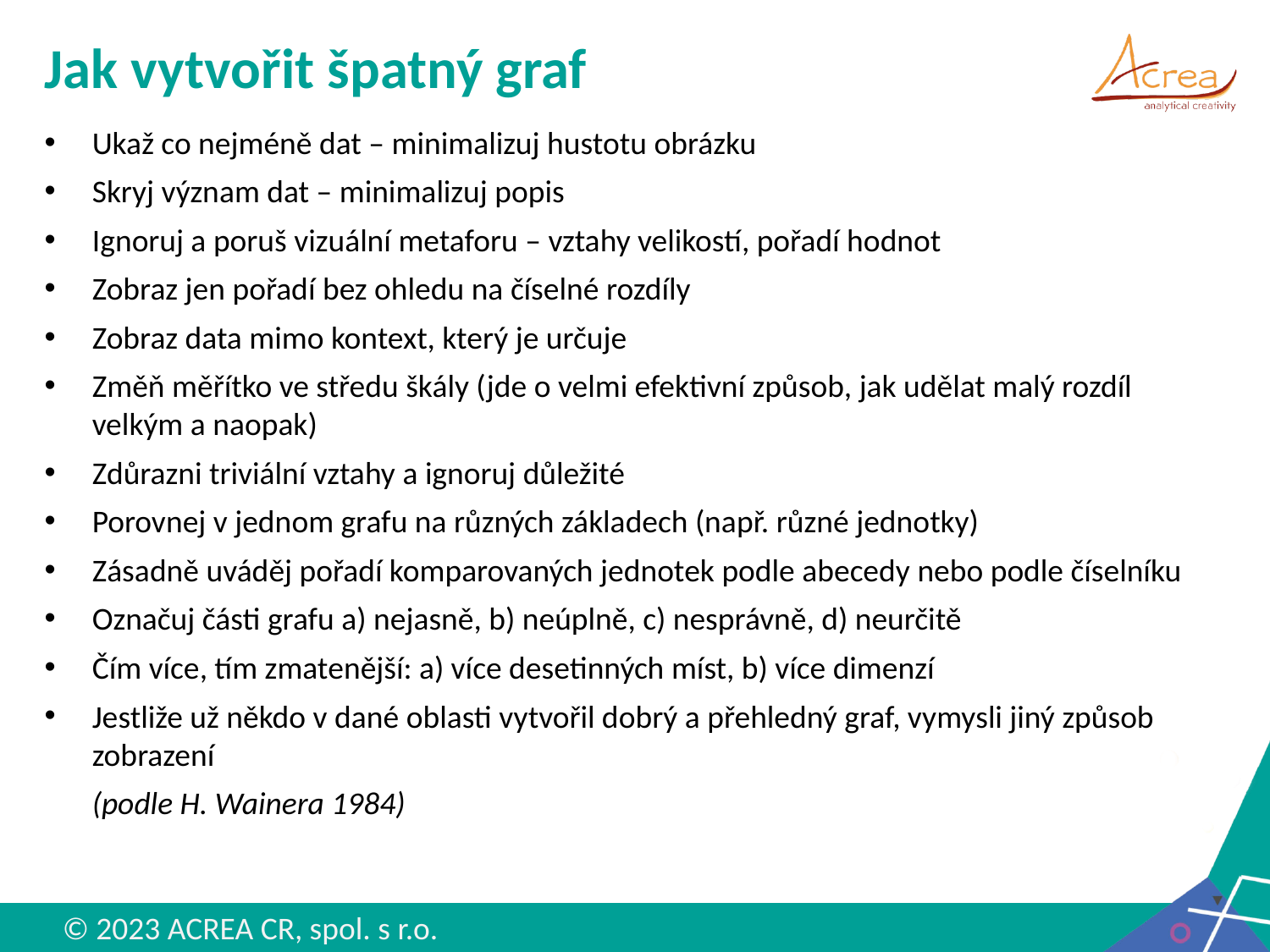

# Jak vytvořit špatný graf
Ukaž co nejméně dat – minimalizuj hustotu obrázku
Skryj význam dat – minimalizuj popis
Ignoruj a poruš vizuální metaforu – vztahy velikostí, pořadí hodnot
Zobraz jen pořadí bez ohledu na číselné rozdíly
Zobraz data mimo kontext, který je určuje
Změň měřítko ve středu škály (jde o velmi efektivní způsob, jak udělat malý rozdíl velkým a naopak)
Zdůrazni triviální vztahy a ignoruj důležité
Porovnej v jednom grafu na různých základech (např. různé jednotky)
Zásadně uváděj pořadí komparovaných jednotek podle abecedy nebo podle číselníku
Označuj části grafu a) nejasně, b) neúplně, c) nesprávně, d) neurčitě
Čím více, tím zmatenější: a) více desetinných míst, b) více dimenzí
Jestliže už někdo v dané oblasti vytvořil dobrý a přehledný graf, vymysli jiný způsob zobrazení
	(podle H. Wainera 1984)